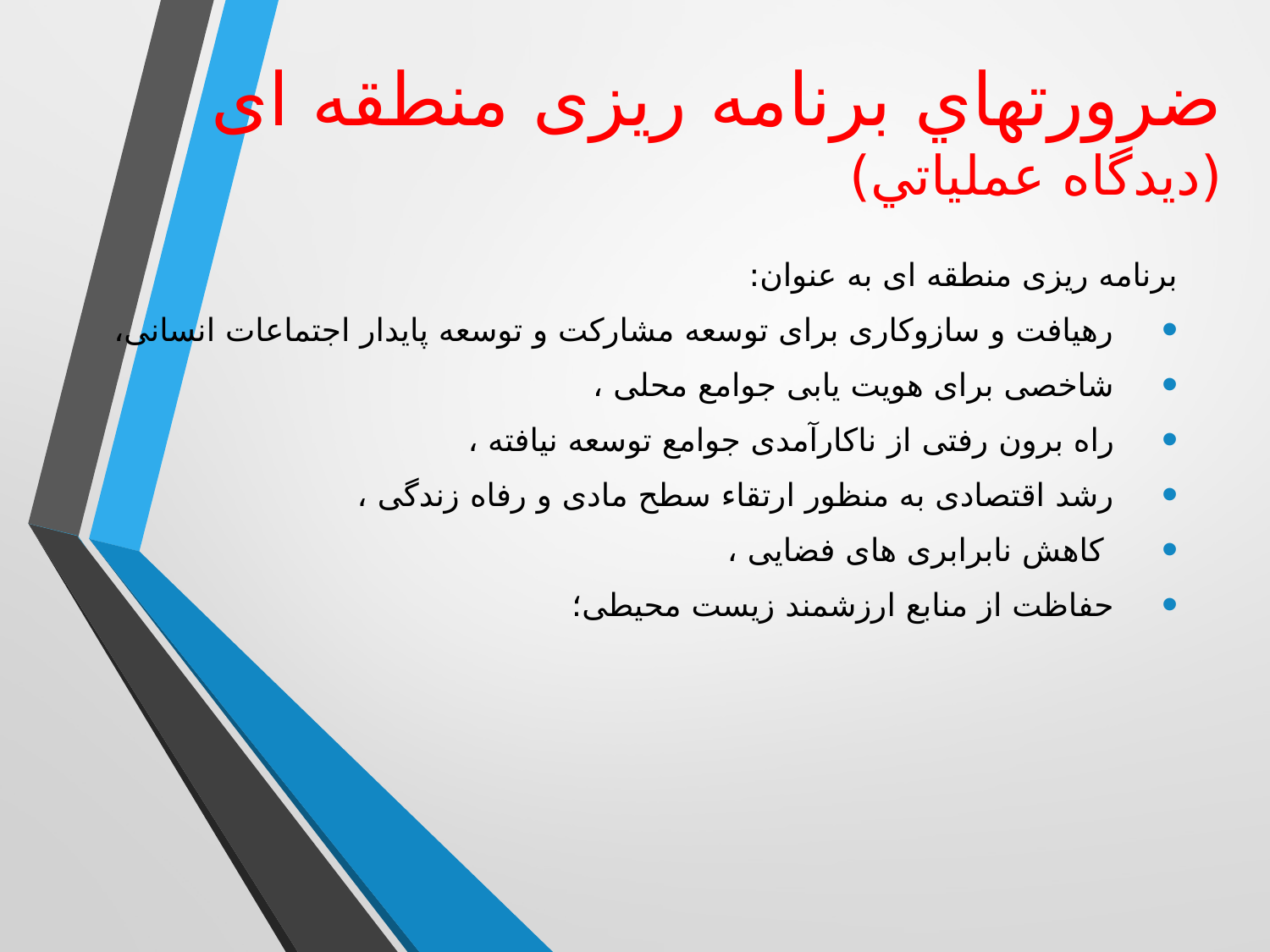

# ضرورتهاي برنامه ریزی منطقه ای (ديدگاه عملياتي)
برنامه ریزی منطقه ای به عنوان:
رهیافت و سازوکاری برای توسعه مشارکت و توسعه پایدار اجتماعات انسانی،
شاخصی برای هویت یابی جوامع محلی ،
راه برون رفتی از ناکارآمدی جوامع توسعه نیافته ،
رشد اقتصادی به منظور ارتقاء سطح مادی و رفاه زندگی ،
 کاهش نابرابری های فضایی ،
حفاظت از منابع ارزشمند زیست محیطی؛